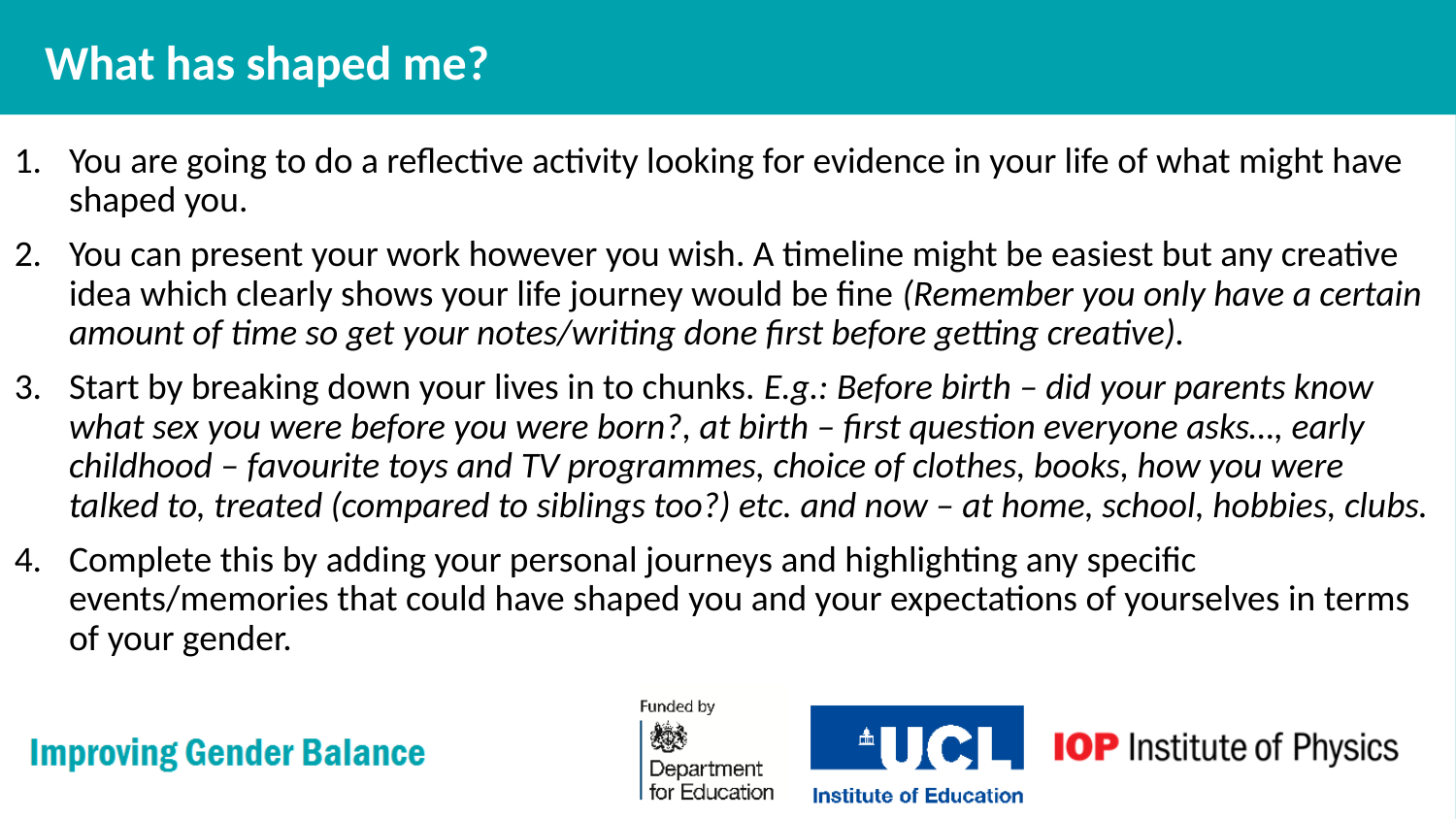

# What has shaped me?
You are going to do a reflective activity looking for evidence in your life of what might have shaped you.
You can present your work however you wish. A timeline might be easiest but any creative idea which clearly shows your life journey would be fine (Remember you only have a certain amount of time so get your notes/writing done first before getting creative).
Start by breaking down your lives in to chunks. E.g.: Before birth – did your parents know what sex you were before you were born?, at birth – first question everyone asks…, early childhood – favourite toys and TV programmes, choice of clothes, books, how you were talked to, treated (compared to siblings too?) etc. and now – at home, school, hobbies, clubs.
Complete this by adding your personal journeys and highlighting any specific events/memories that could have shaped you and your expectations of yourselves in terms of your gender.